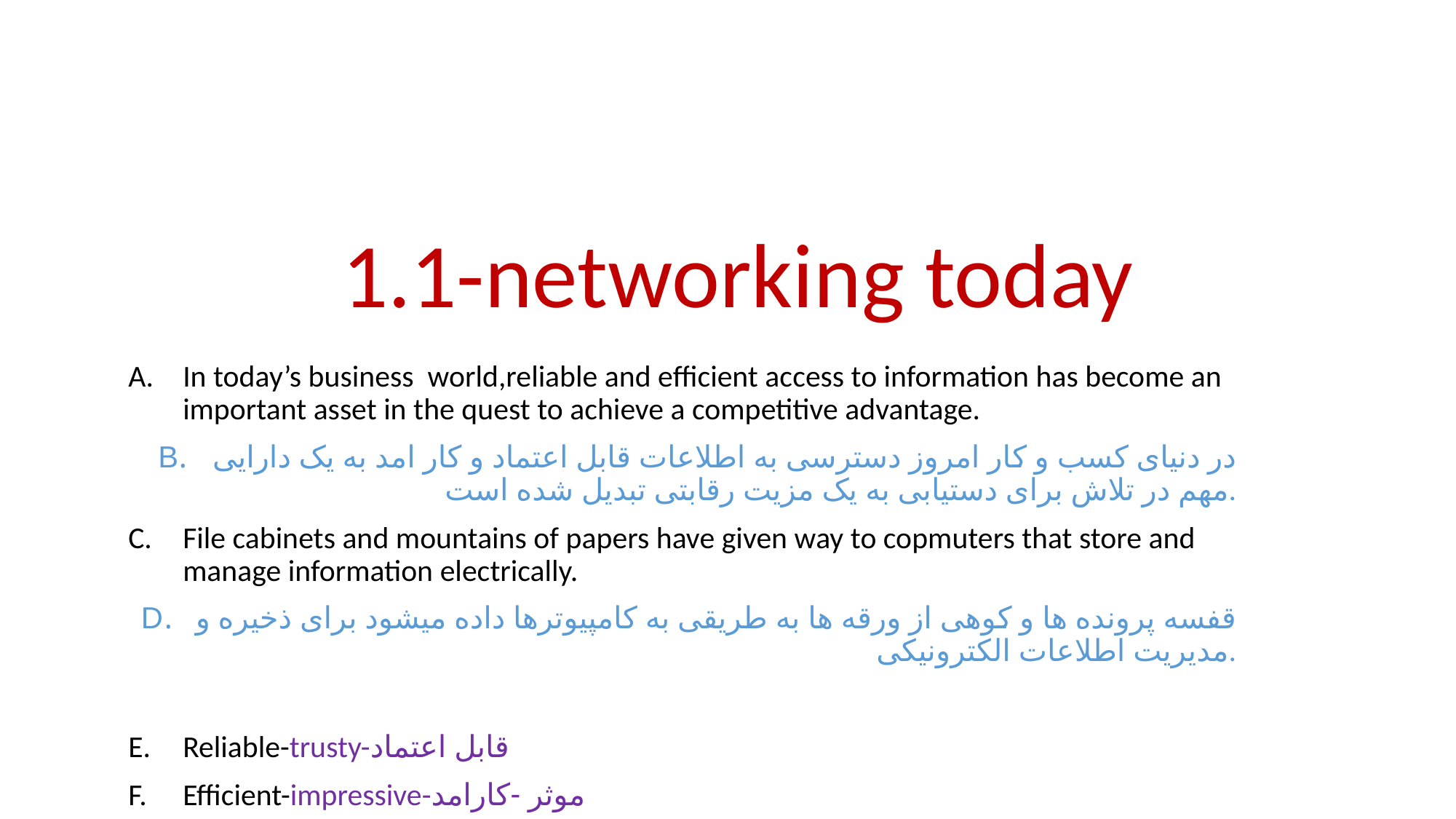

# 1.1-networking today
In today’s business  world,reliable and efficient access to information has become an important asset in the quest to achieve a competitive advantage.
در دنیای کسب و کار امروز دسترسی به اطلاعات قابل اعتماد و کار امد به یک دارایی مهم در تلاش برای دستیابی به یک مزیت رقابتی تبدیل شده است.
File cabinets and mountains of papers have given way to copmuters that store and manage information electrically.
قفسه پرونده ها و کوهی از ورقه ها به طریقی به کامپیوترها داده میشود برای ذخیره و مدیریت اطلاعات الکترونیکی.

Reliable-trusty-قابل اعتماد
Efficient-impressive-موثر -کارامد
Access-availability-دسترسی
Asset-finace-دارایی-خواست
Quest-search-جست و جو
Achieve-get-arrive-رسیدن-دست یافتن
Competitive-rivalry-contest-رقابتی
Advantage-مزیت-برتری-سود
File-clip-پرونده-قفسه
Store-reserve-ذخیره-انبار
Manage-مدیریت